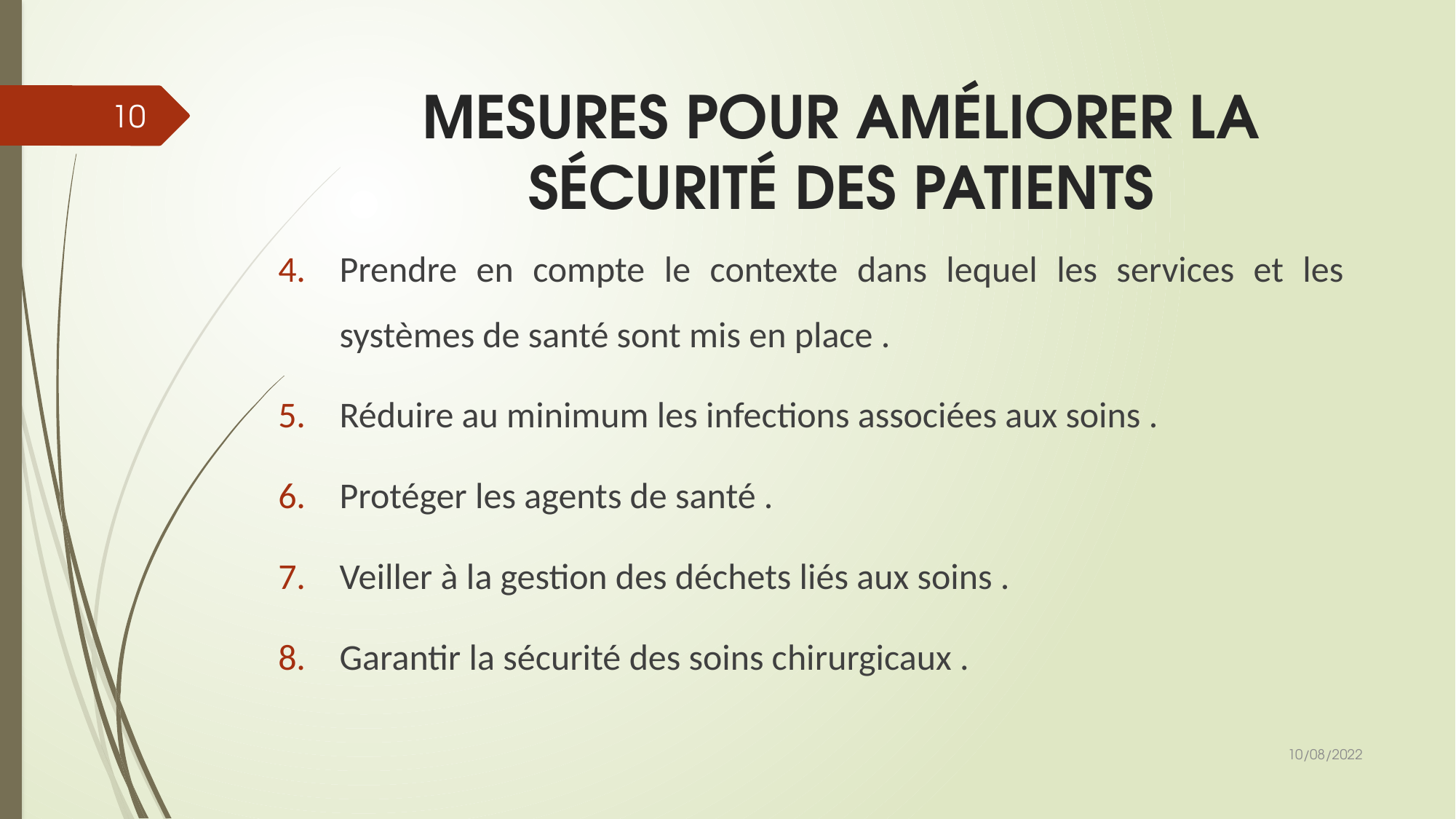

# MESURES POUR AMÉLIORER LA SÉCURITÉ DES PATIENTS
10
Prendre en compte le contexte dans lequel les services et les systèmes de santé sont mis en place .
Réduire au minimum les infections associées aux soins .
Protéger les agents de santé .
Veiller à la gestion des déchets liés aux soins .
Garantir la sécurité des soins chirurgicaux .

10/08/2022